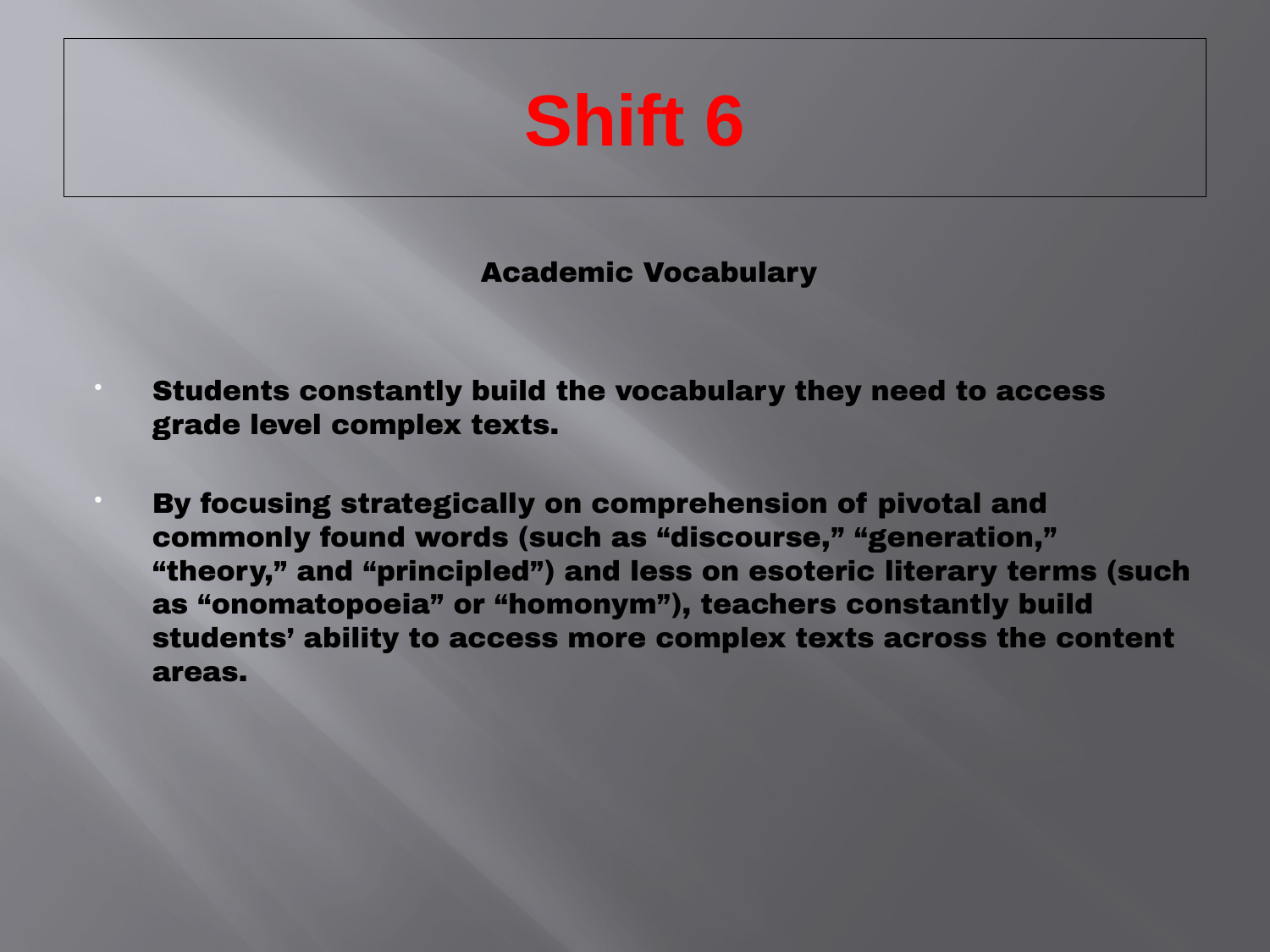

# Shift 6

 Academic Vocabulary

Students constantly build the vocabulary they need to access grade level complex texts.

By focusing strategically on comprehension of pivotal and commonly found words (such as “discourse,” “generation,” “theory,” and “principled”) and less on esoteric literary terms (such as “onomatopoeia” or “homonym”), teachers constantly build students’ ability to access more complex texts across the content areas.